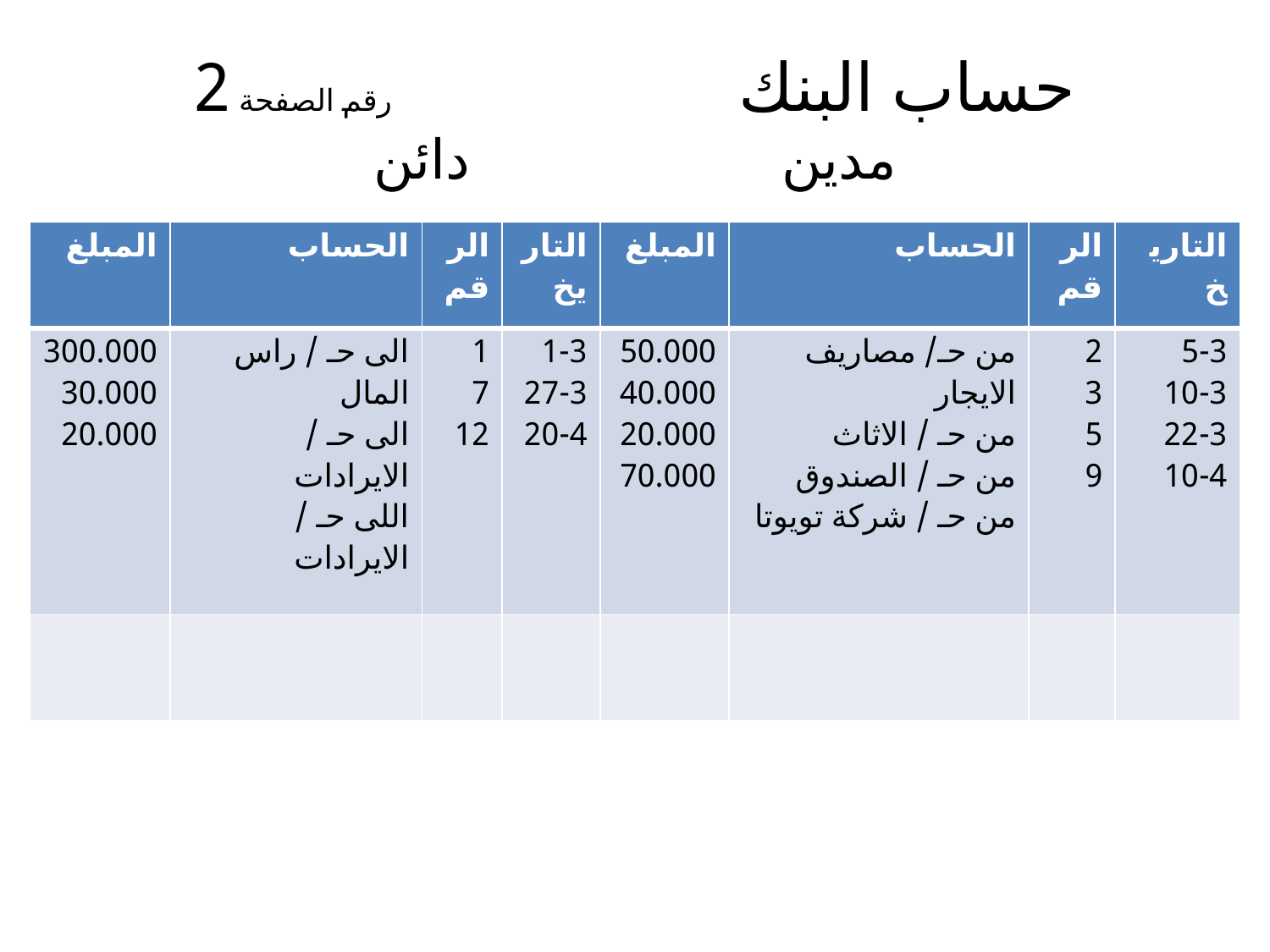

# حساب البنك                    رقم الصفحة 2 مدين                      دائن
| المبلغ | الحساب | الرقم | التاريخ | المبلغ | الحساب | الرقم | التاريخ |
| --- | --- | --- | --- | --- | --- | --- | --- |
| 300.000 30.000 20.000 | الى حـ / راس المال الى حـ / الايرادات اللى حـ / الايرادات | 1 7 12 | 1-3 27-3 20-4 | 50.000 40.000 20.000 70.000 | من حـ/ مصاريف الايجار من حـ / الاثاث من حـ / الصندوق من حـ / شركة تويوتا | 2 3 5 9 | 5-3 10-3 22-3 10-4 |
|  |  |  |  |  |  |  |  |